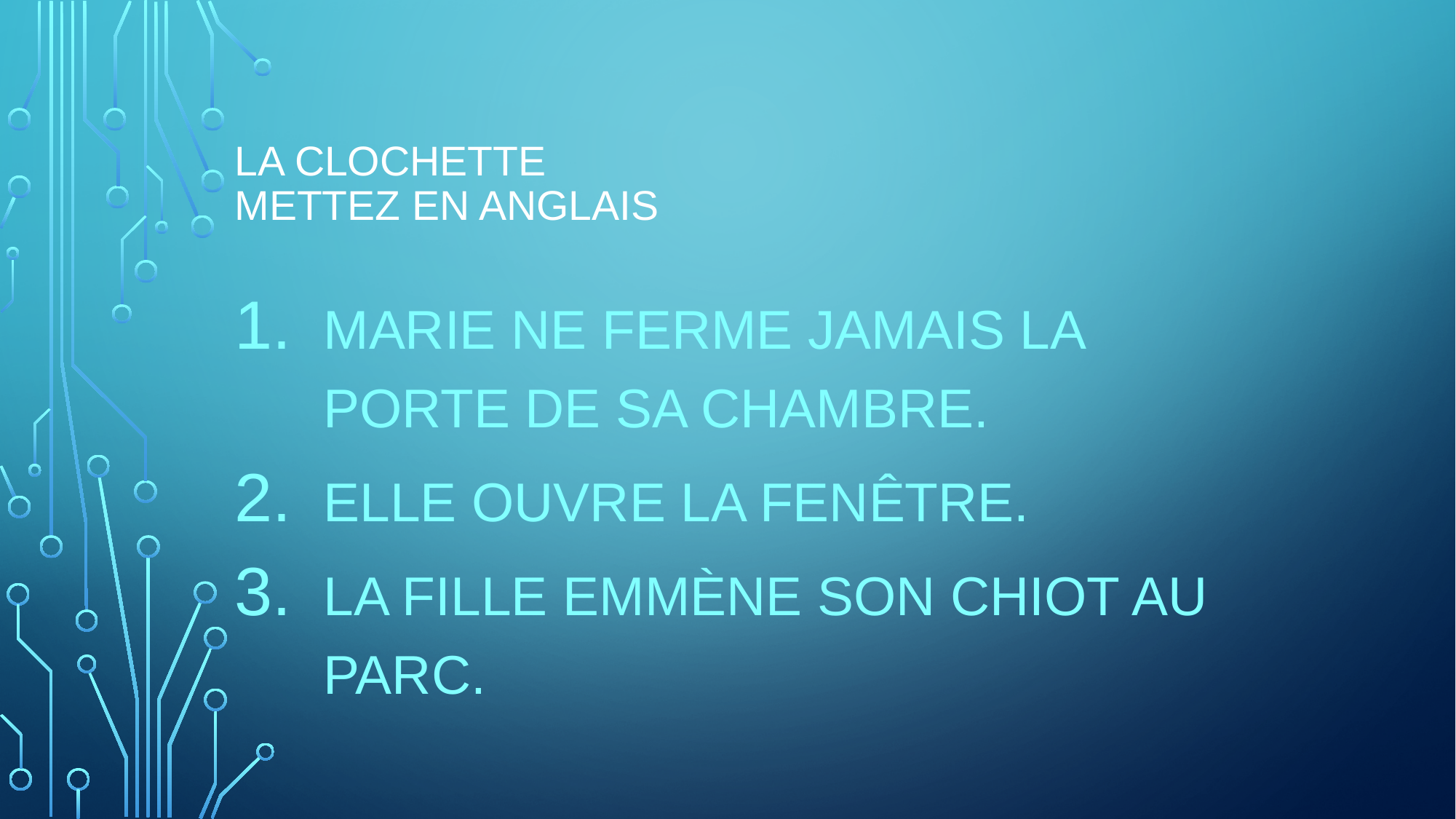

# LA CLOCHETTE Mettez en anglais
Marie ne ferme jamais la porte de sa chambre.
Elle ouvre la fenêtre.
La fille emmène son chiot au parc.